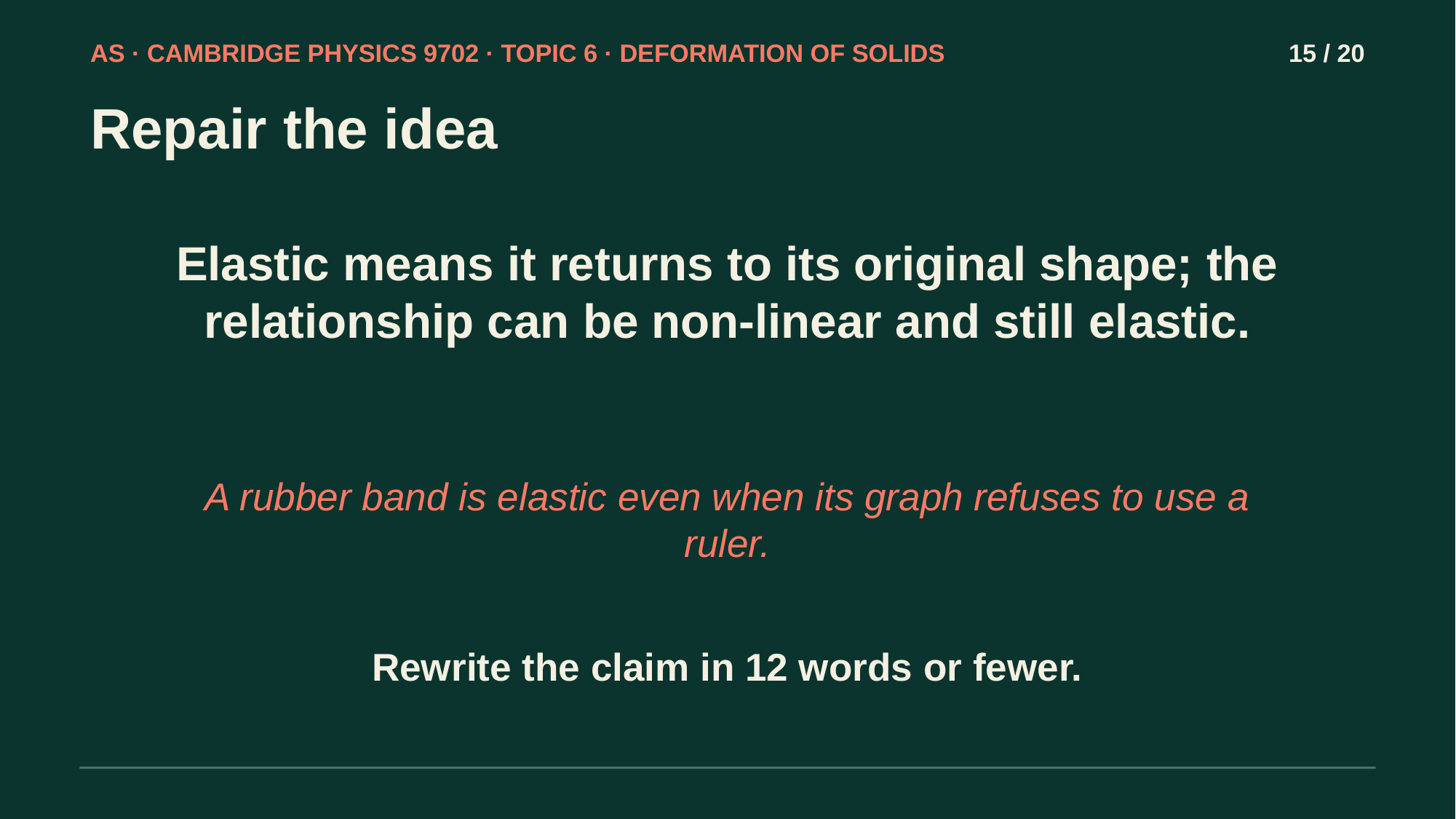

AS · CAMBRIDGE PHYSICS 9702 · TOPIC 6 · DEFORMATION OF SOLIDS
15 / 20
Repair the idea
Elastic means it returns to its original shape; the relationship can be non-linear and still elastic.
A rubber band is elastic even when its graph refuses to use a ruler.
Rewrite the claim in 12 words or fewer.